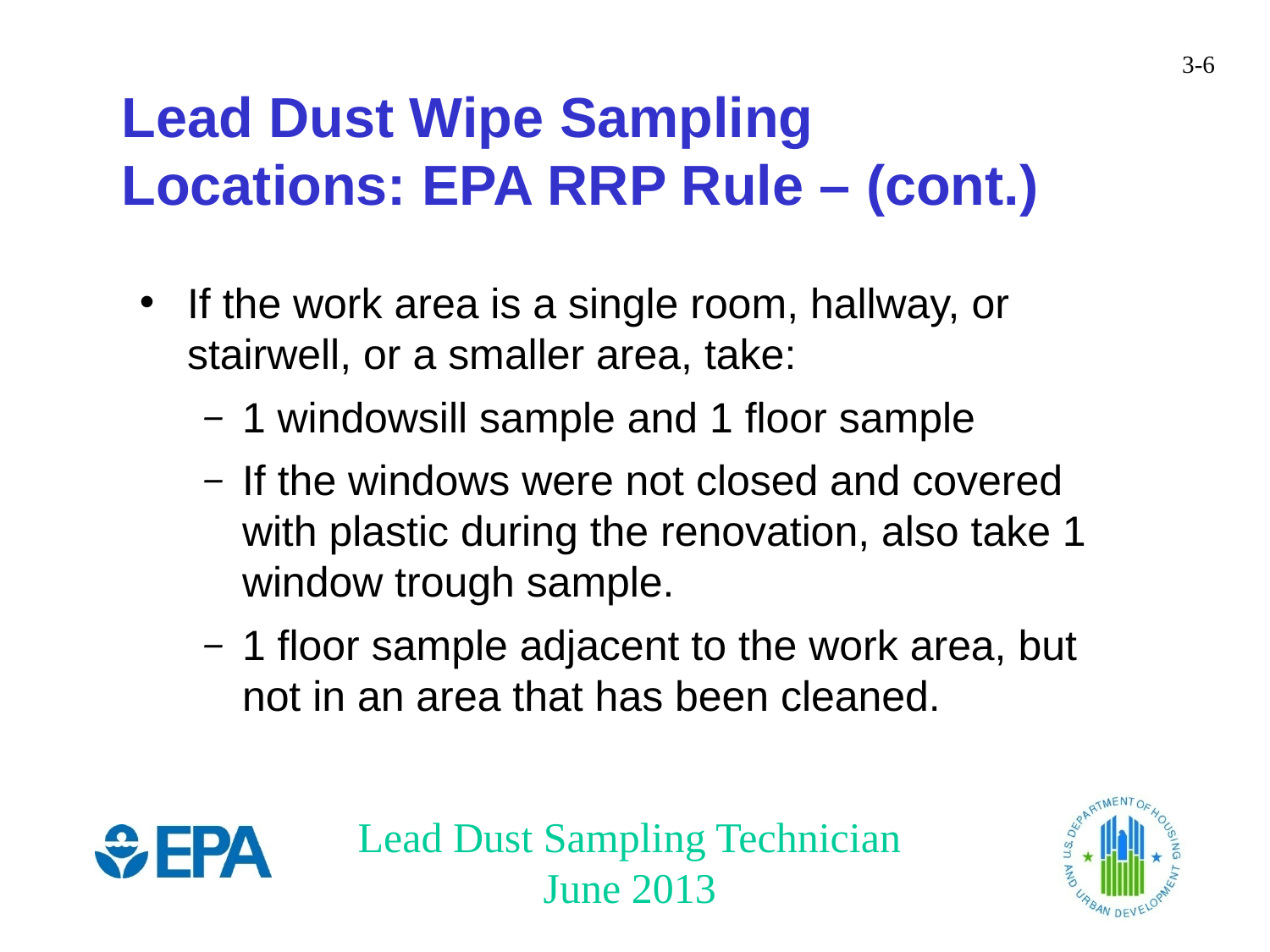

Lead Dust Wipe Sampling Locations: EPA RRP Rule – (cont.)
If the work area is a single room, hallway, or stairwell, or a smaller area, take:
1 windowsill sample and 1 floor sample
If the windows were not closed and covered with plastic during the renovation, also take 1 window trough sample.
1 floor sample adjacent to the work area, but not in an area that has been cleaned.